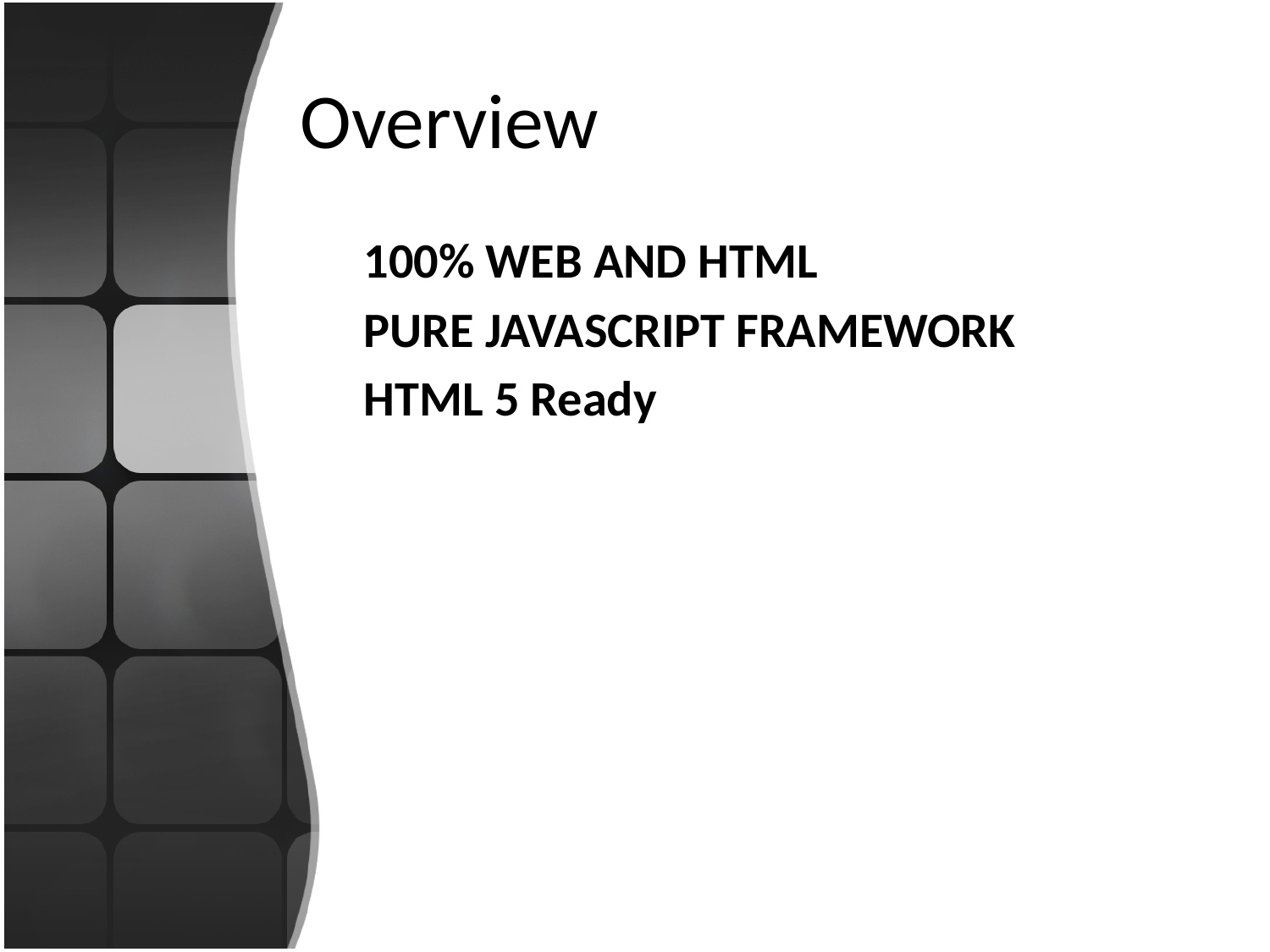

# Overview
100% WEB AND HTML
PURE JAVASCRIPT FRAMEWORK
HTML 5 Ready